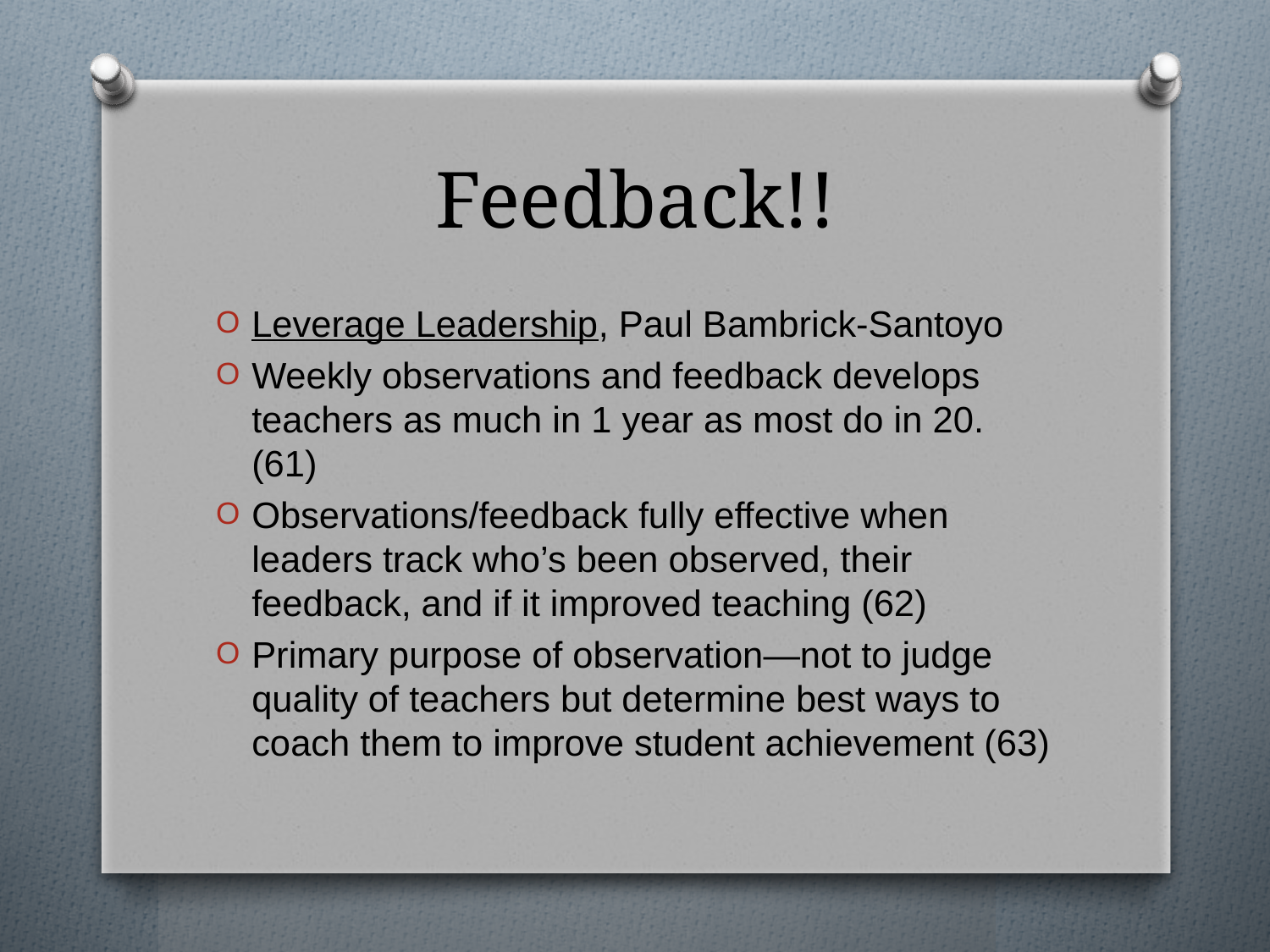

# Feedback!!
Leverage Leadership, Paul Bambrick-Santoyo
Weekly observations and feedback develops teachers as much in 1 year as most do in 20. (61)
Observations/feedback fully effective when leaders track who’s been observed, their feedback, and if it improved teaching (62)
Primary purpose of observation—not to judge quality of teachers but determine best ways to coach them to improve student achievement (63)